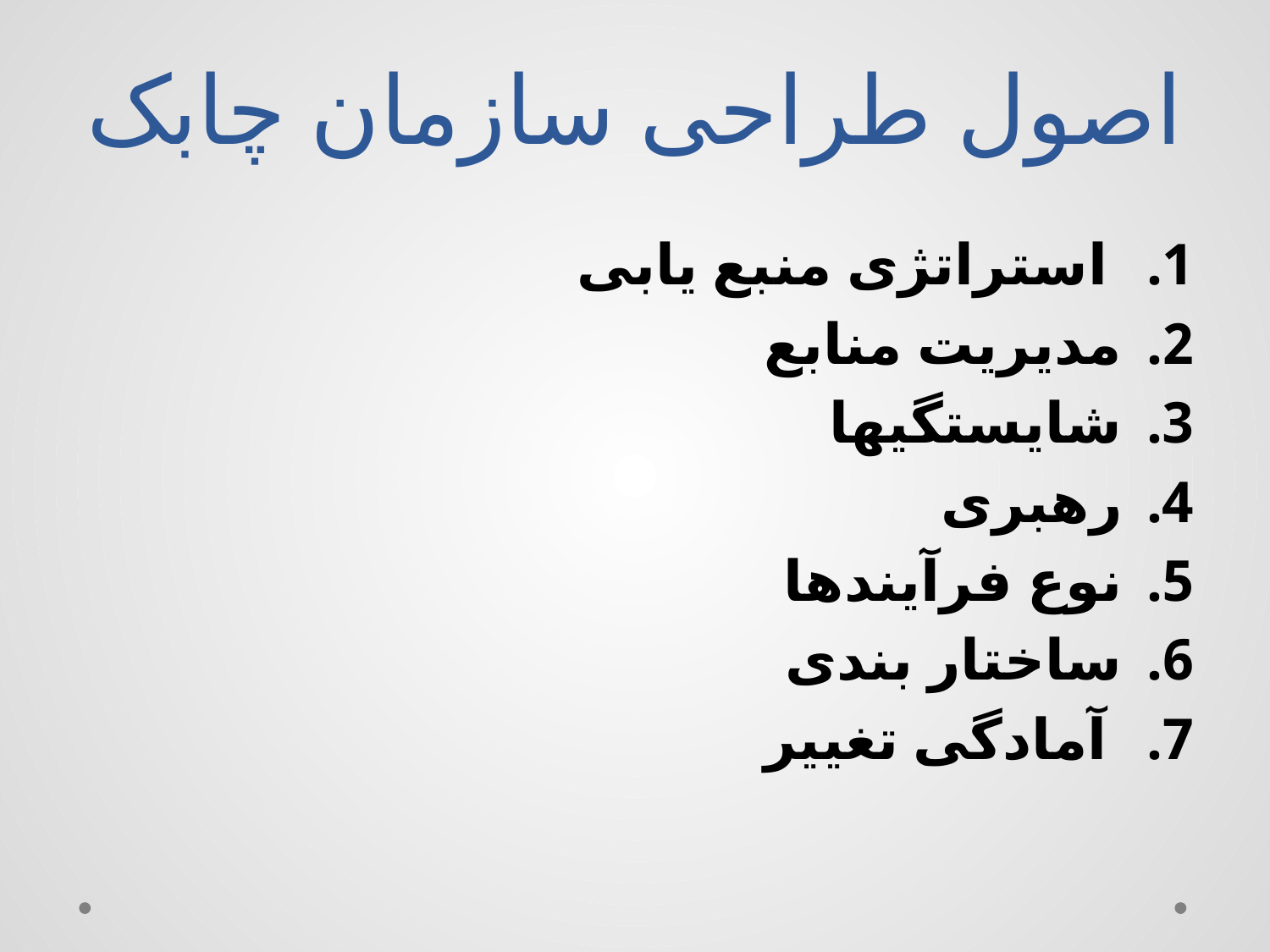

# اصول طراحی سازمان چابک
 استراتژی منبع یابی
مدیریت منابع
شایستگیها
رهبری
نوع فرآیندها
ساختار بندی
 آمادگی تغییر